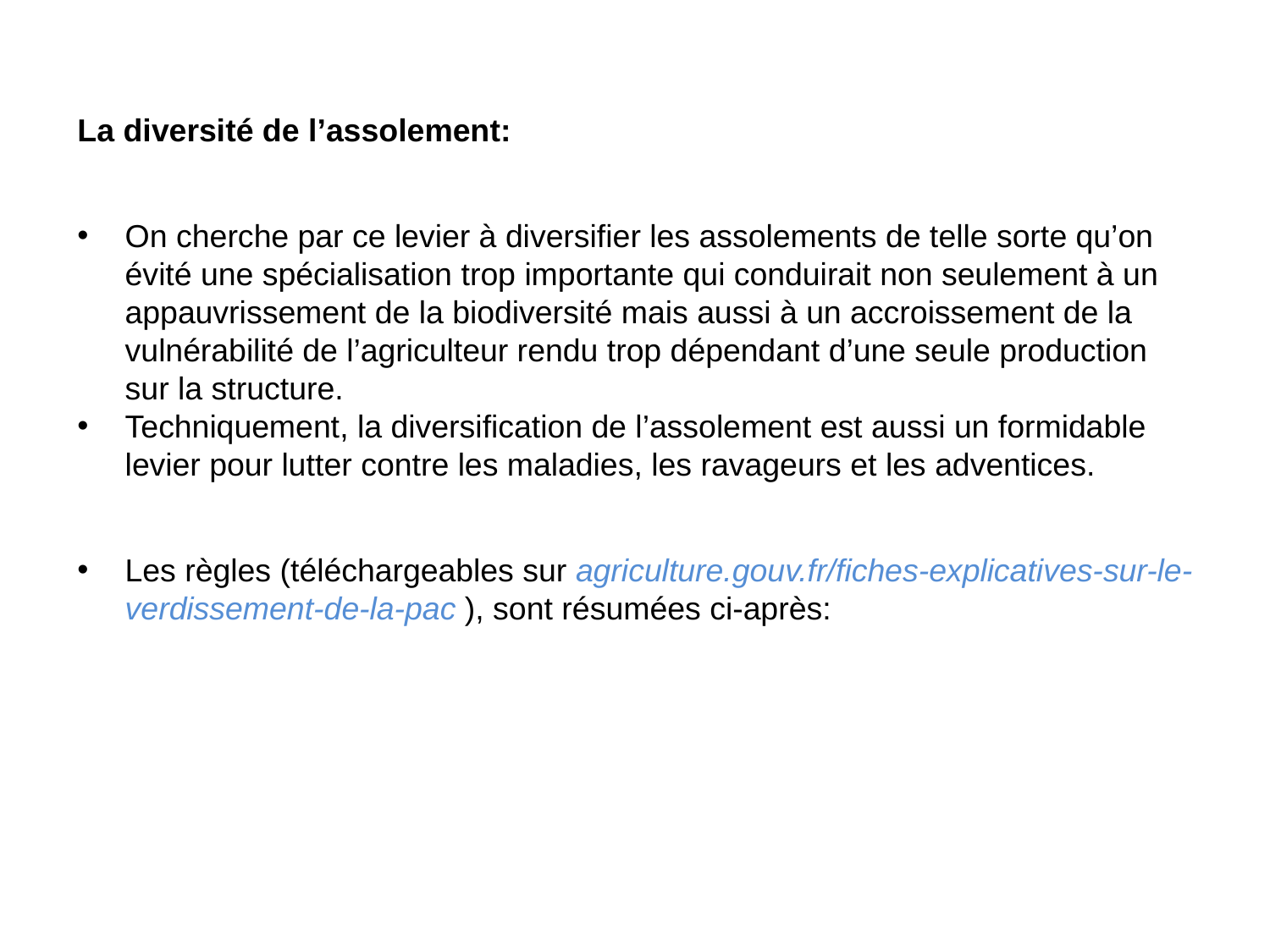

La diversité de l’assolement:

On cherche par ce levier à diversifier les assolements de telle sorte qu’on évité une spécialisation trop importante qui conduirait non seulement à un appauvrissement de la biodiversité mais aussi à un accroissement de la vulnérabilité de l’agriculteur rendu trop dépendant d’une seule production sur la structure.
Techniquement, la diversification de l’assolement est aussi un formidable levier pour lutter contre les maladies, les ravageurs et les adventices.

Les règles (téléchargeables sur agriculture.gouv.fr/fiches-explicatives-sur-le-verdissement-de-la-pac ), sont résumées ci-après: